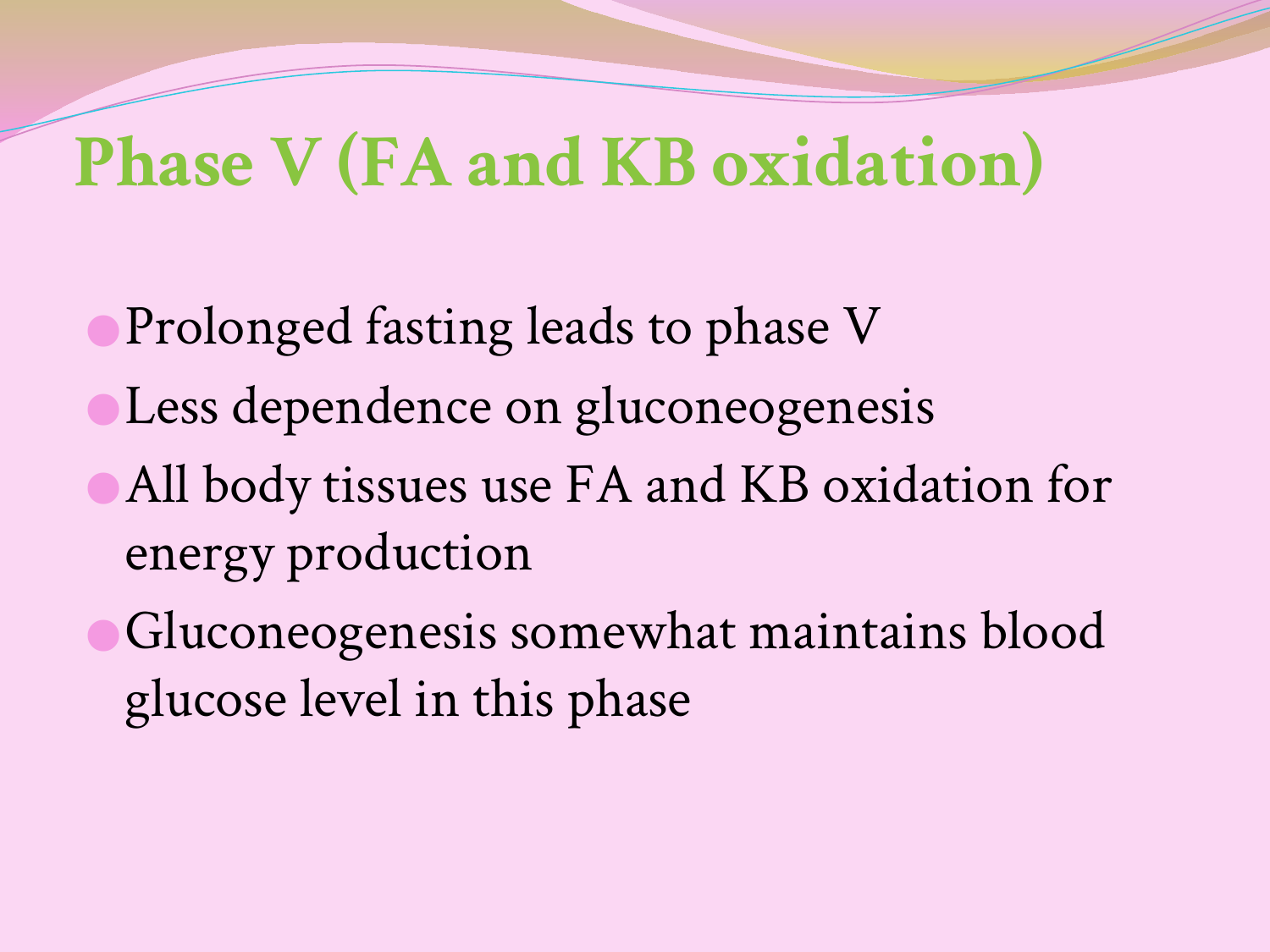

# Phase V (FA and KB oxidation)
Prolonged fasting leads to phase V
Less dependence on gluconeogenesis
All body tissues use FA and KB oxidation for energy production
Gluconeogenesis somewhat maintains blood glucose level in this phase